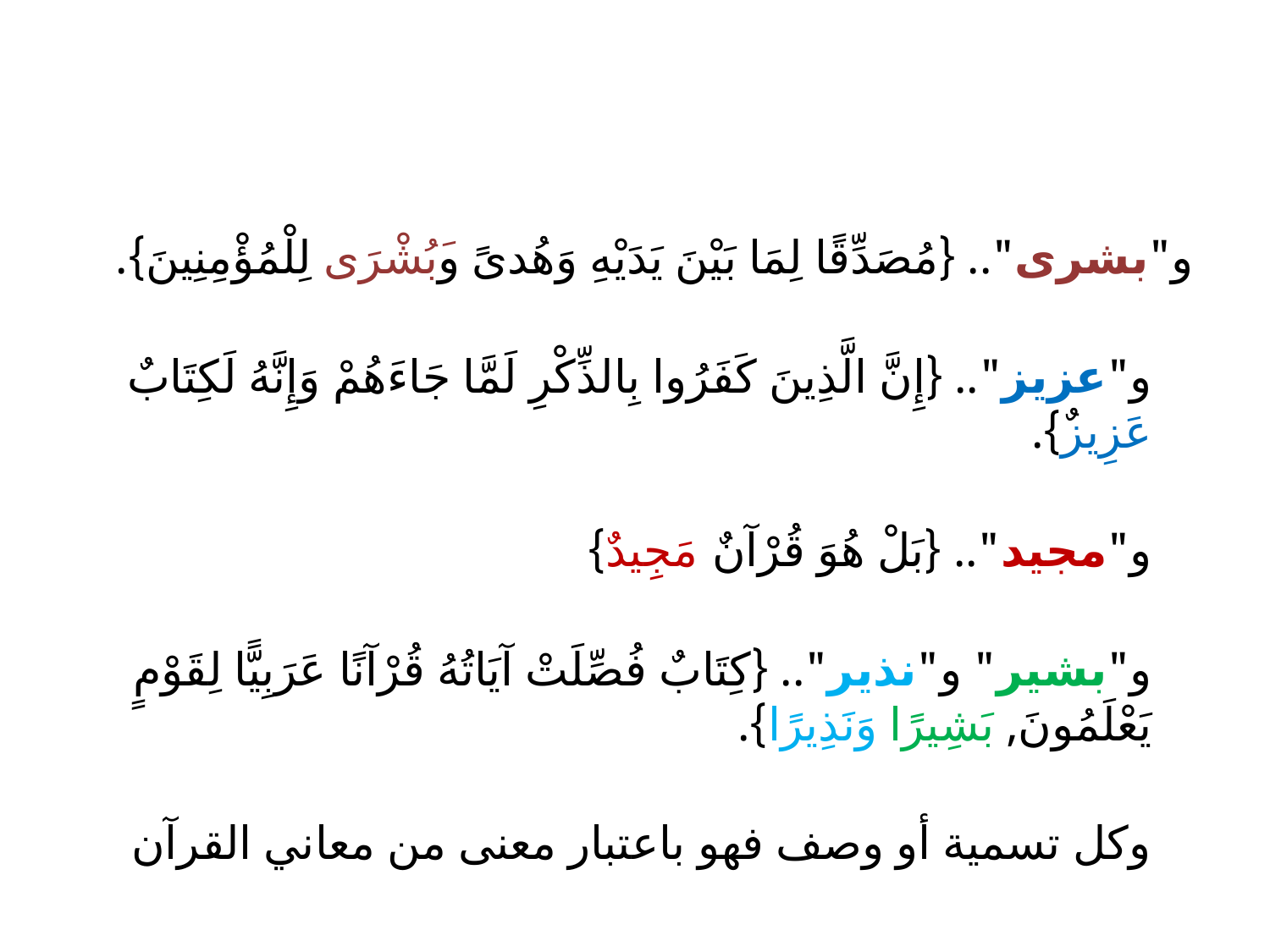

و"بشرى".. {مُصَدِّقًا لِمَا بَيْنَ يَدَيْهِ وَهُدىً وَبُشْرَى لِلْمُؤْمِنِينَ}.
و"عزيز".. {إِنَّ الَّذِينَ كَفَرُوا بِالذِّكْرِ لَمَّا جَاءَهُمْ وَإِنَّهُ لَكِتَابٌ عَزِيزٌ}.
و"مجيد".. {بَلْ هُوَ قُرْآنٌ مَجِيدٌ}
و"بشير" و"نذير".. {كِتَابٌ فُصِّلَتْ آيَاتُهُ قُرْآنًا عَرَبِيًّا لِقَوْمٍ يَعْلَمُونَ, بَشِيرًا وَنَذِيرًا}.
وكل تسمية أو وصف فهو باعتبار معنى من معاني القرآن